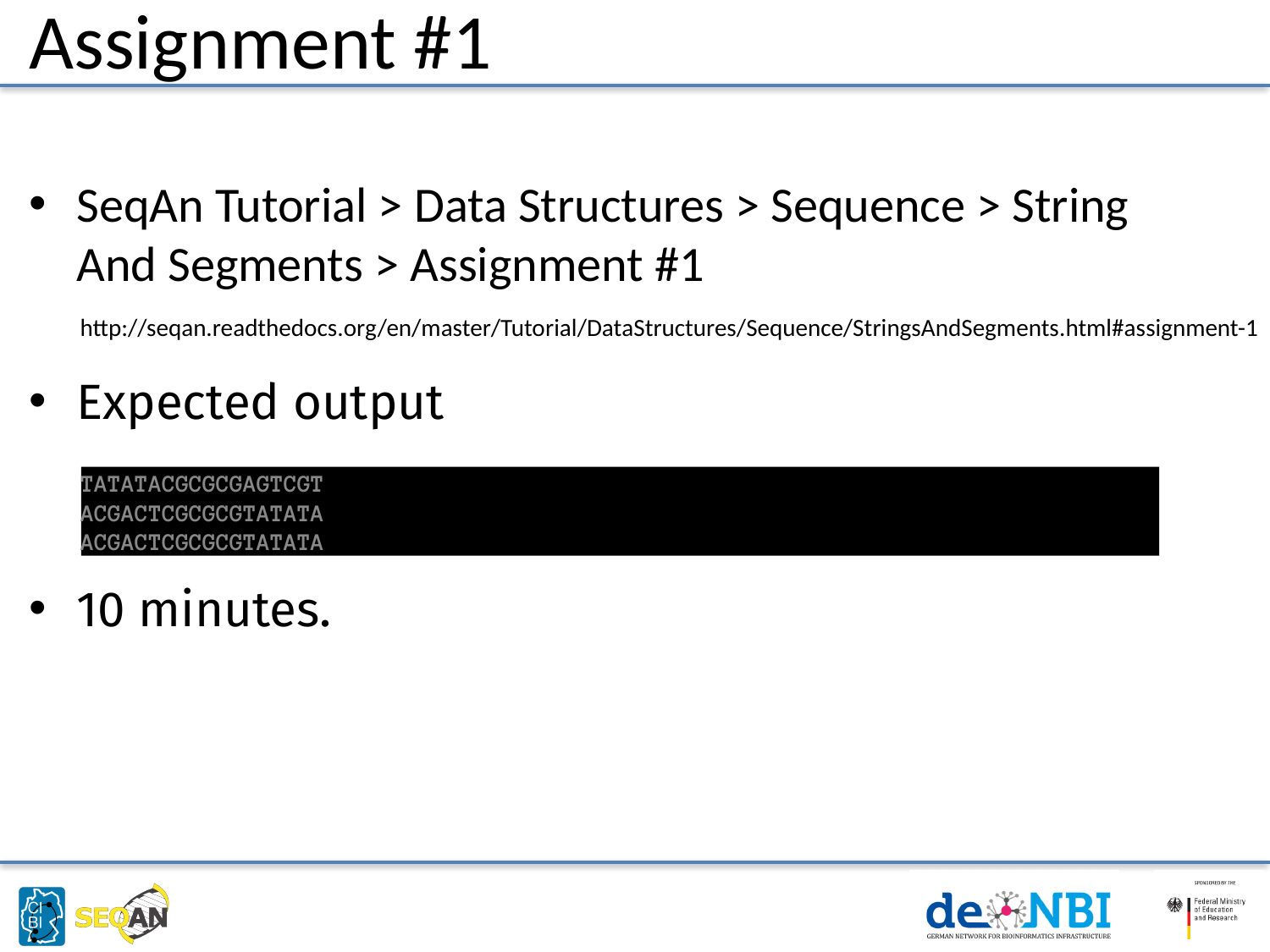

Assignment #1
SeqAn Tutorial > Data Structures > Sequence > String And Segments > Assignment #1

Expected output

10 minutes.

http://seqan.readthedocs.org/en/master/Tutorial/DataStructures/Sequence/StringsAndSegments.html#assignment-1
TATATACGCGCGAGTCGT
ACGACTCGCGCGTATATA
ACGACTCGCGCGTATATA